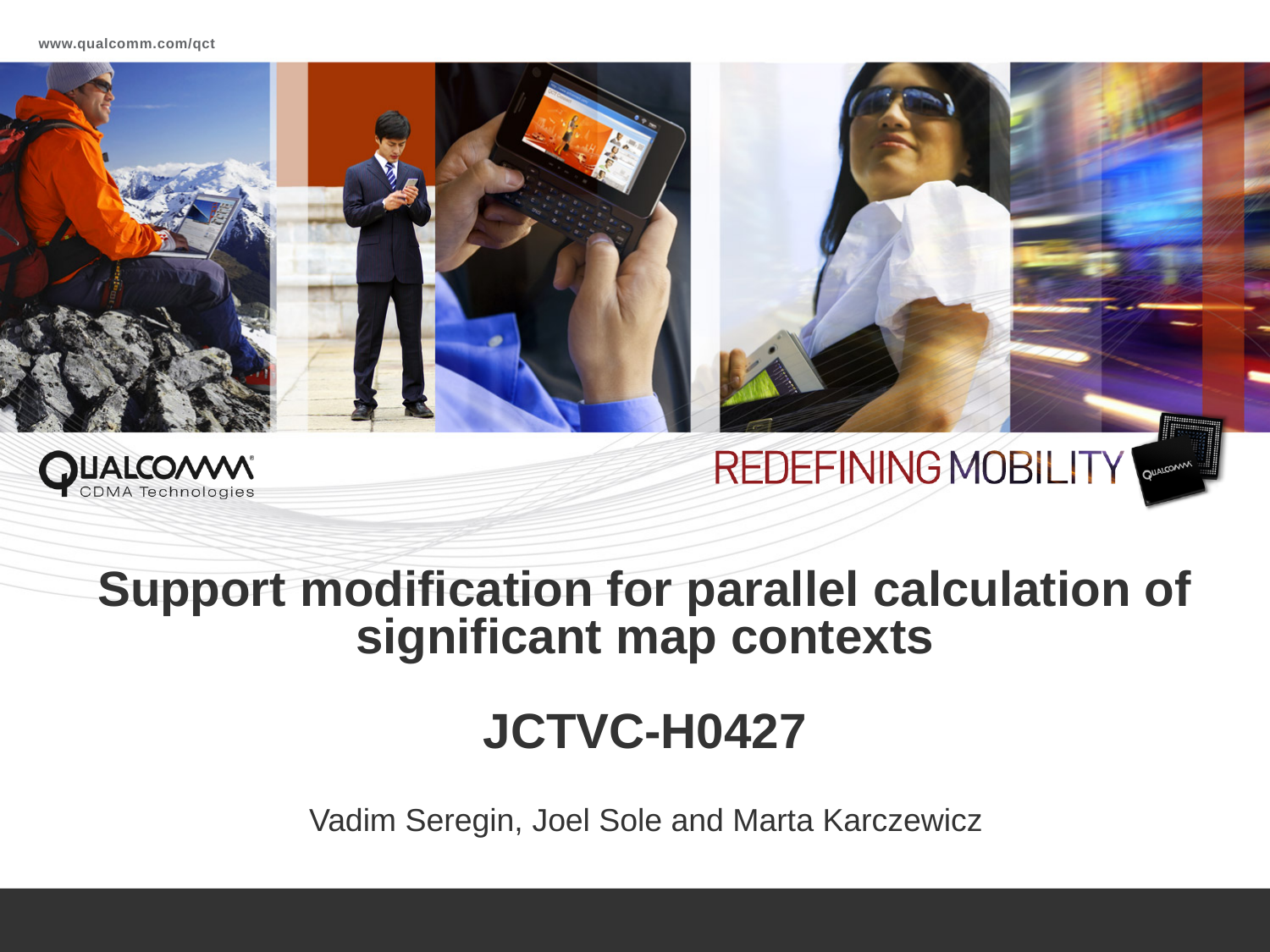

# Support modification for parallel calculation of significant map contexts JCTVC-H0427
Vadim Seregin, Joel Sole and Marta Karczewicz